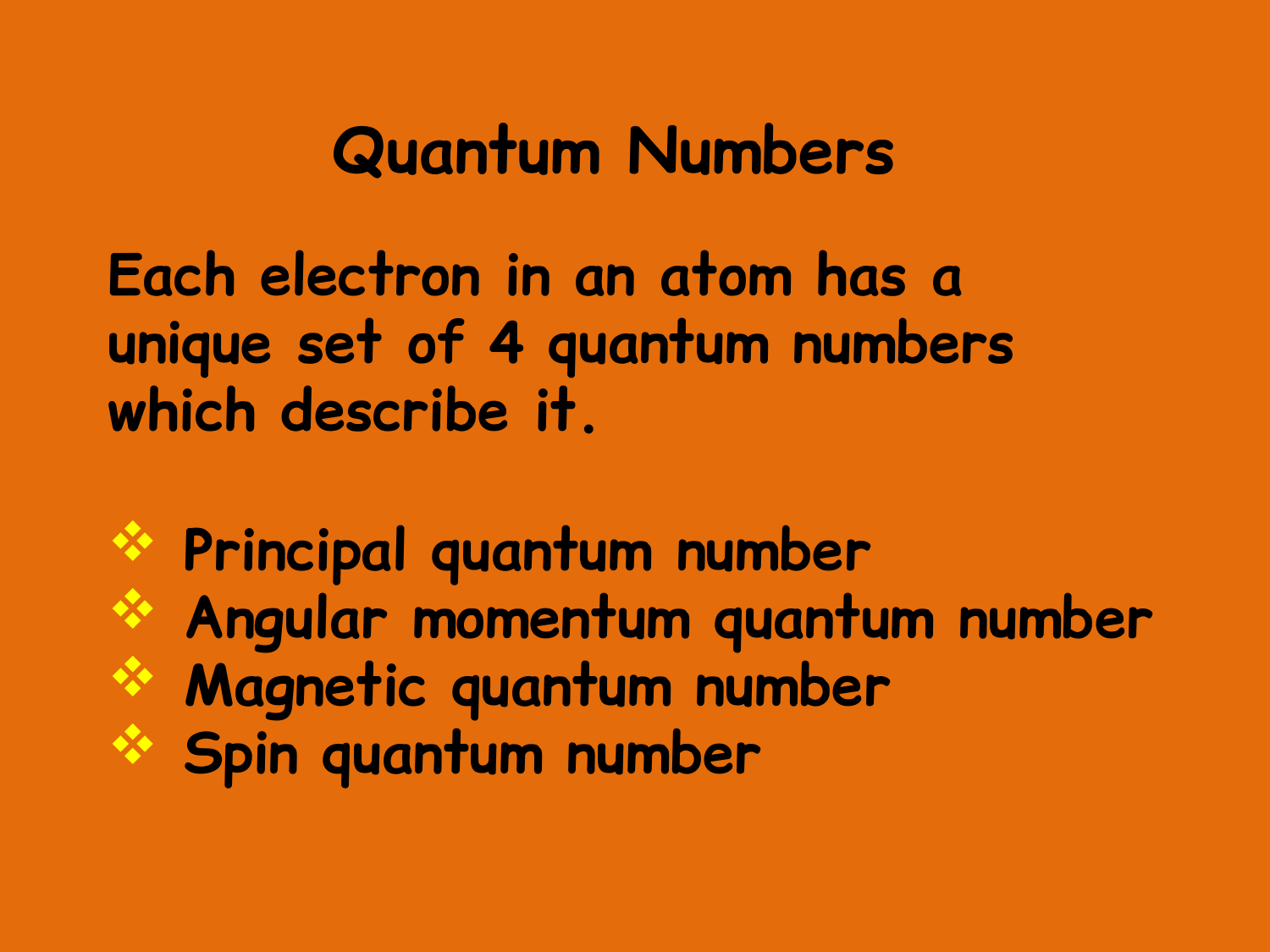

Quantum Numbers
Each electron in an atom has a unique set of 4 quantum numbers which describe it.
 Principal quantum number
 Angular momentum quantum number
 Magnetic quantum number
 Spin quantum number